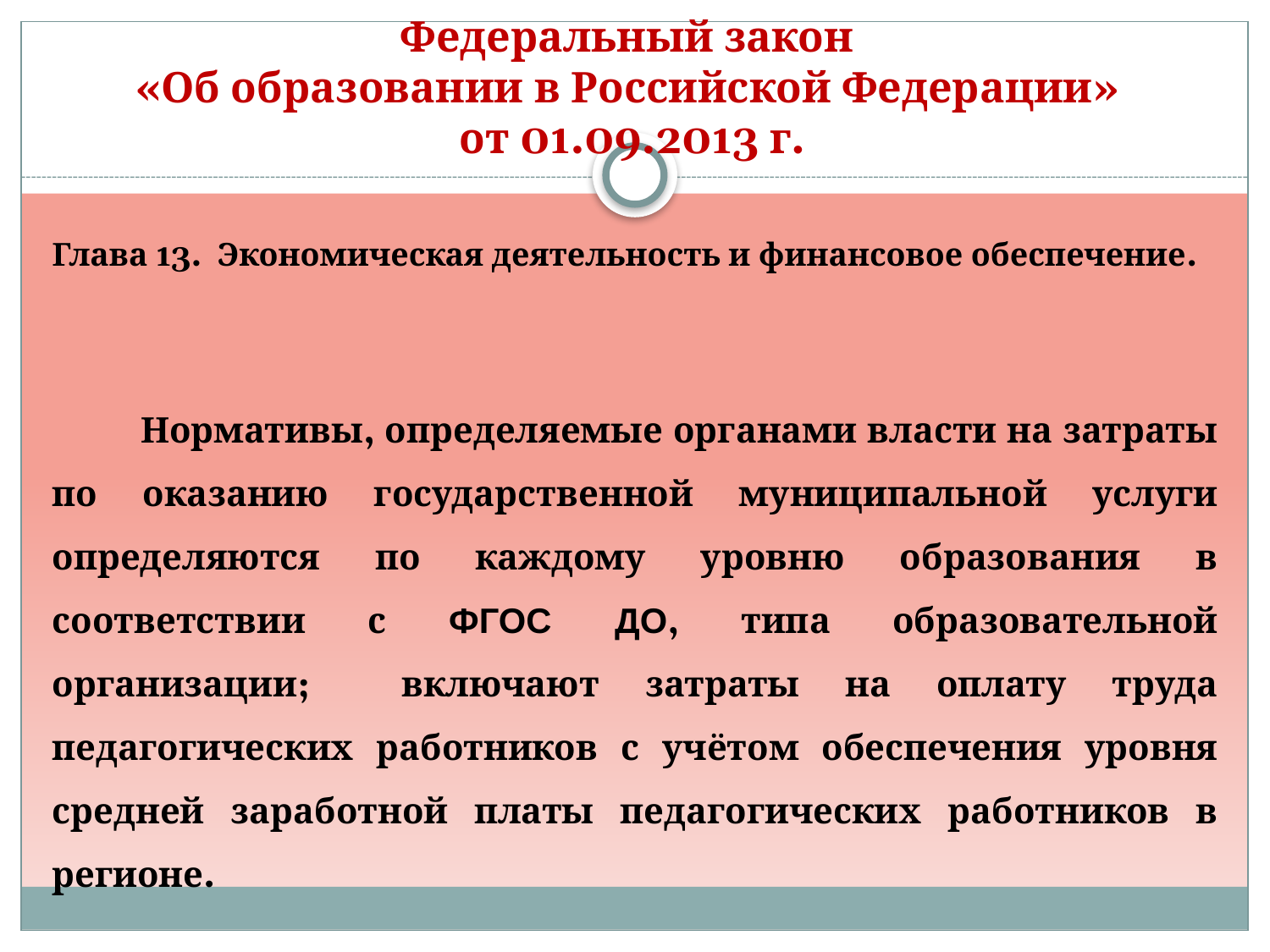

# Федеральный закон «Об образовании в Российской Федерации» от 01.09.2013 г.
Глава 13.  Экономическая деятельность и финансовое обеспечение.

         Нормативы, определяемые органами власти на затраты по оказанию государственной муниципальной услуги определяются по каждому уровню образования в соответствии с ФГОС ДО, типа образовательной организации;  включают затраты на оплату труда педагогических работников с учётом обеспечения уровня средней заработной платы педагогических работников в регионе.